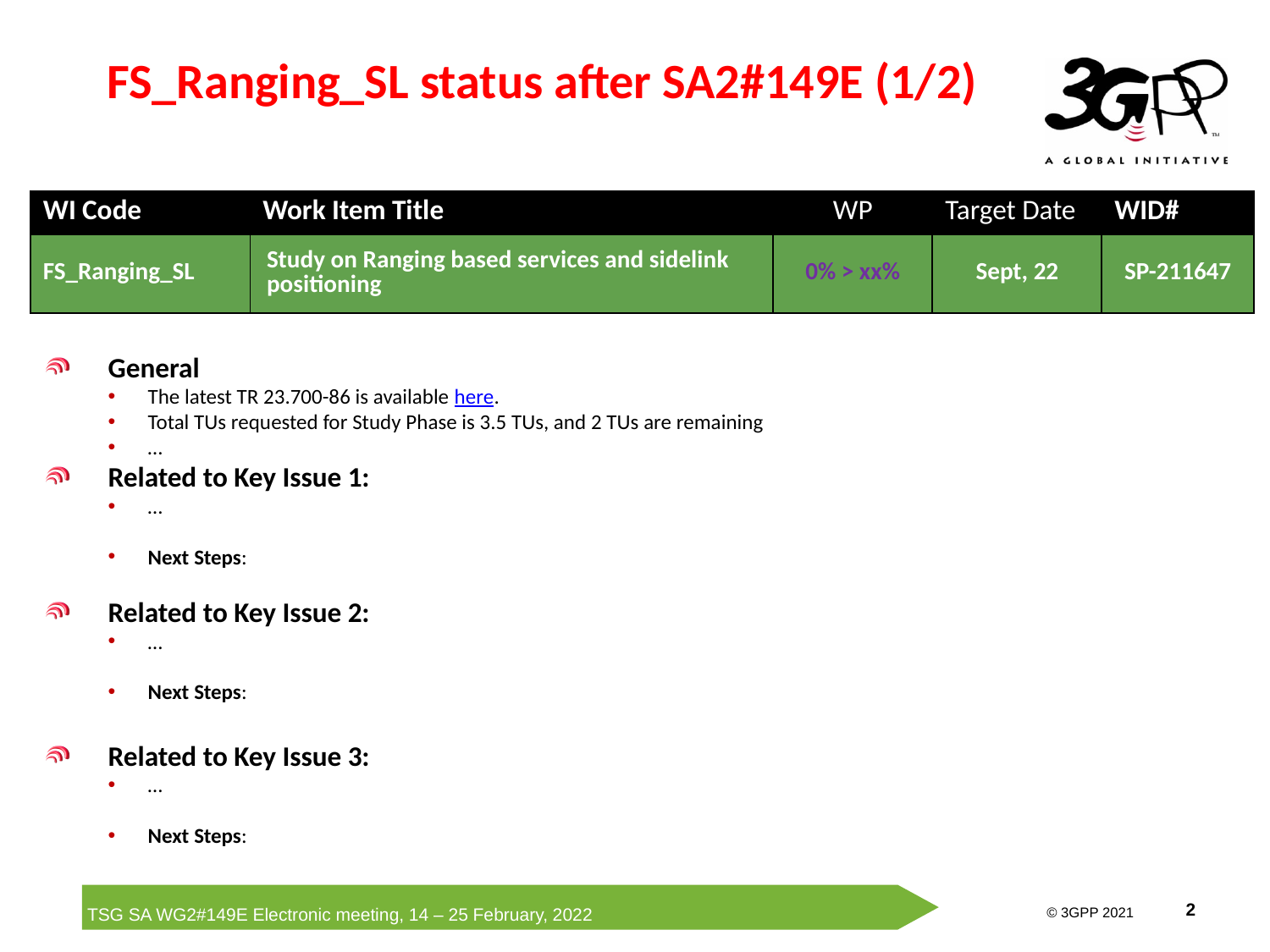

# FS_Ranging_SL status after SA2#149E (1/2)
| WI Code | Work Item Title | WP | Target Date | WID# |
| --- | --- | --- | --- | --- |
| FS\_Ranging\_SL | Study on Ranging based services and sidelink positioning | 0% > xx% | Sept, 22 | SP-211647 |
General
The latest TR 23.700-86 is available here.
Total TUs requested for Study Phase is 3.5 TUs, and 2 TUs are remaining
…
Related to Key Issue 1:
…

Next Steps:

Related to Key Issue 2:
…

Next Steps:

Related to Key Issue 3:
…

Next Steps: